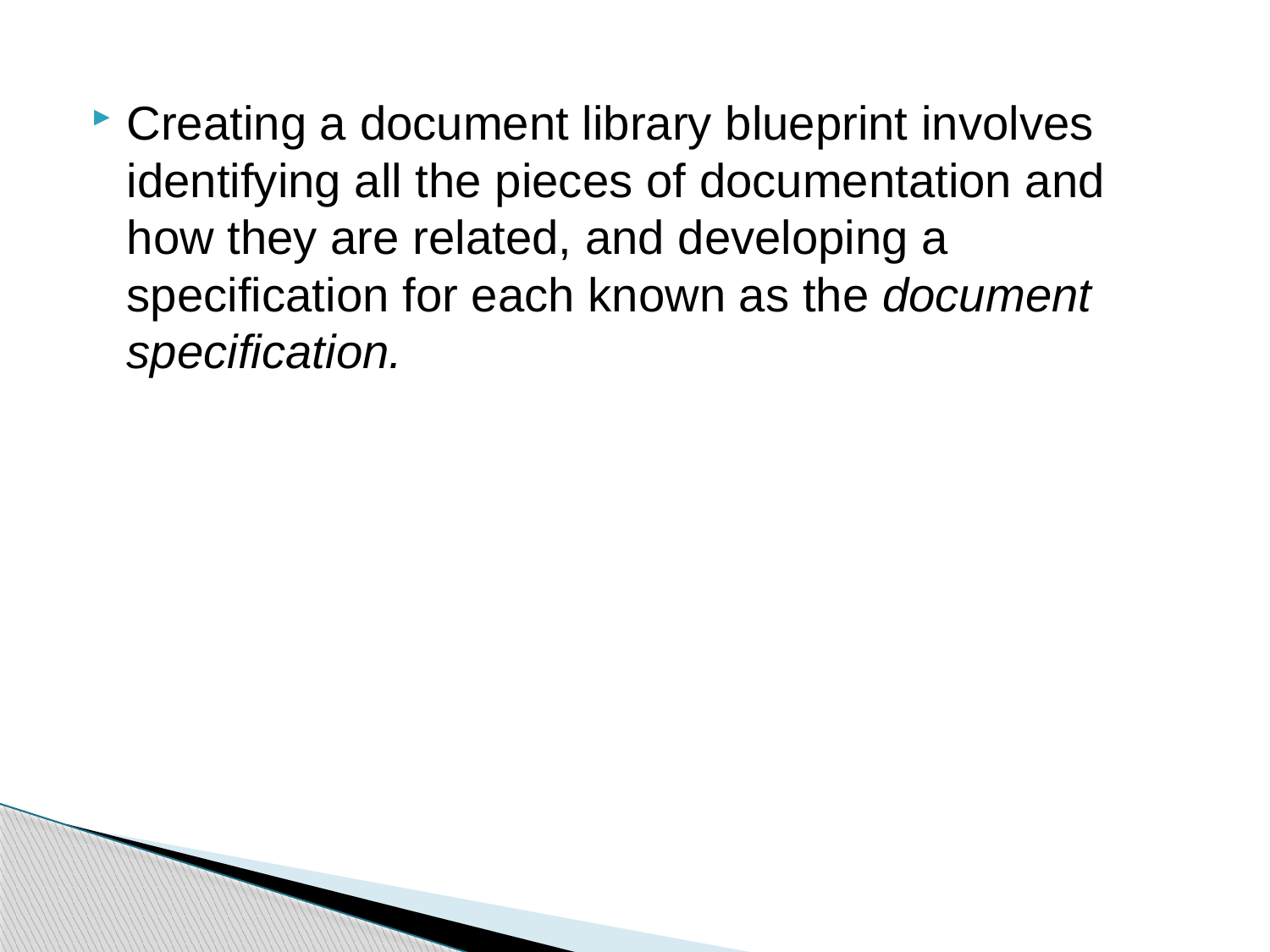

Creating a document library blueprint involves identifying all the pieces of documentation and how they are related, and developing a specification for each known as the document specification.